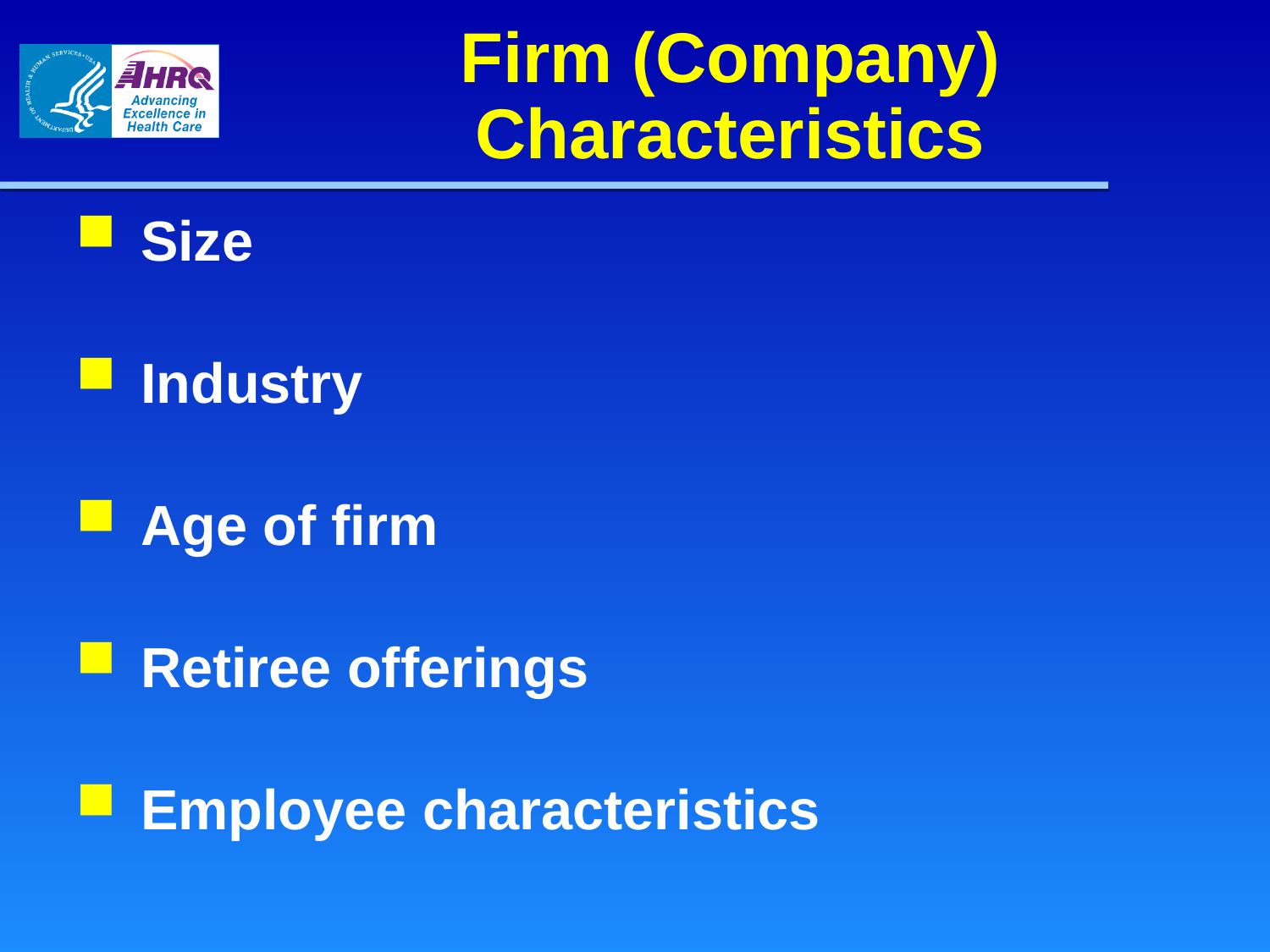

Firm (Company) Characteristics
Size

Industry

Age of firm

Retiree offerings

Employee characteristics